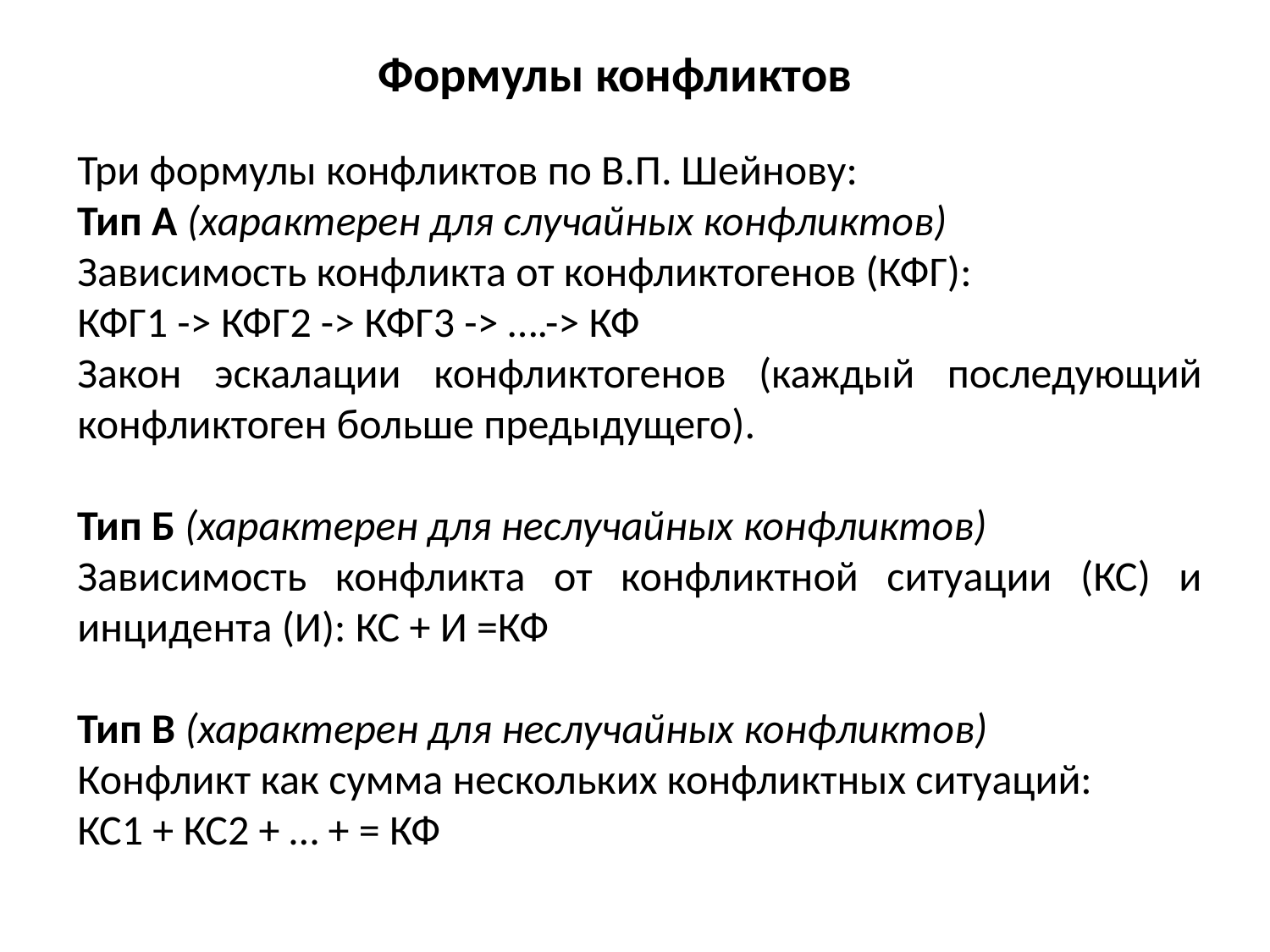

Формулы конфликтов
Три формулы конфликтов по В.П. Шейнову:
Тип А (характерен для случайных конфликтов)
Зависимость конфликта от конфликтогенов (КФГ):
КФГ1 -> КФГ2 -> КФГ3 -> ….-> КФ
Закон эскалации конфликтогенов (каждый последующий конфликтоген больше предыдущего).

Тип Б (характерен для неслучайных конфликтов)
Зависимость конфликта от конфликтной ситуации (КС) и инцидента (И): КС + И =КФ

Тип В (характерен для неслучайных конфликтов)
Конфликт как сумма нескольких конфликтных ситуаций:
КС1 + КС2 + … + = КФ